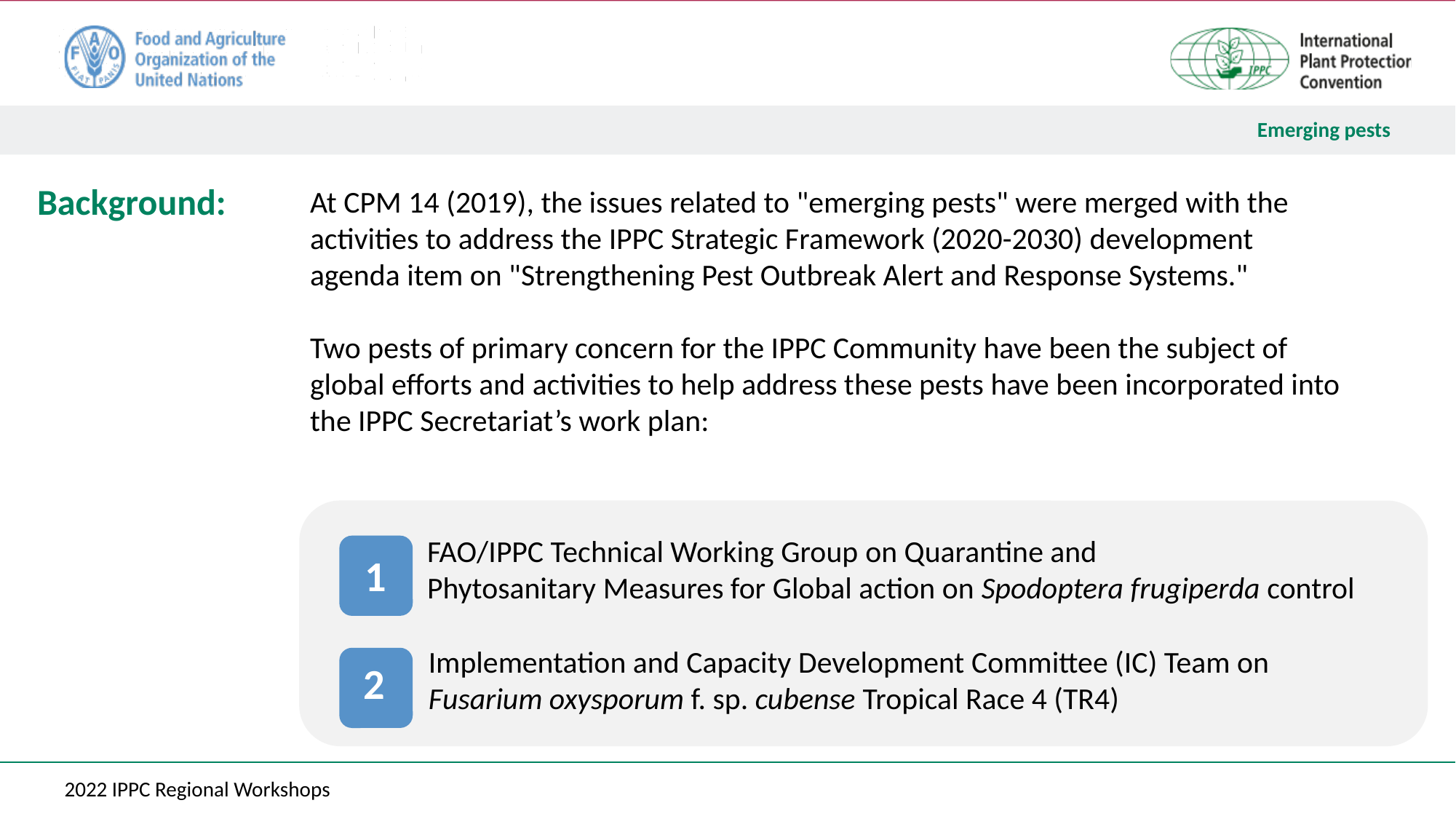

At CPM 14 (2019), the issues related to "emerging pests" were merged with the activities to address the IPPC Strategic Framework (2020-2030) development agenda item on "Strengthening Pest Outbreak Alert and Response Systems."

Two pests of primary concern for the IPPC Community have been the subject of global efforts and activities to help address these pests have been incorporated into the IPPC Secretariat’s work plan:
# Background:

FAO/IPPC Technical Working Group on Quarantine and Phytosanitary Measures for Global action on Spodoptera frugiperda control

1
Implementation and Capacity Development Committee (IC) Team on Fusarium oxysporum f. sp. cubense Tropical Race 4 (TR4)

2